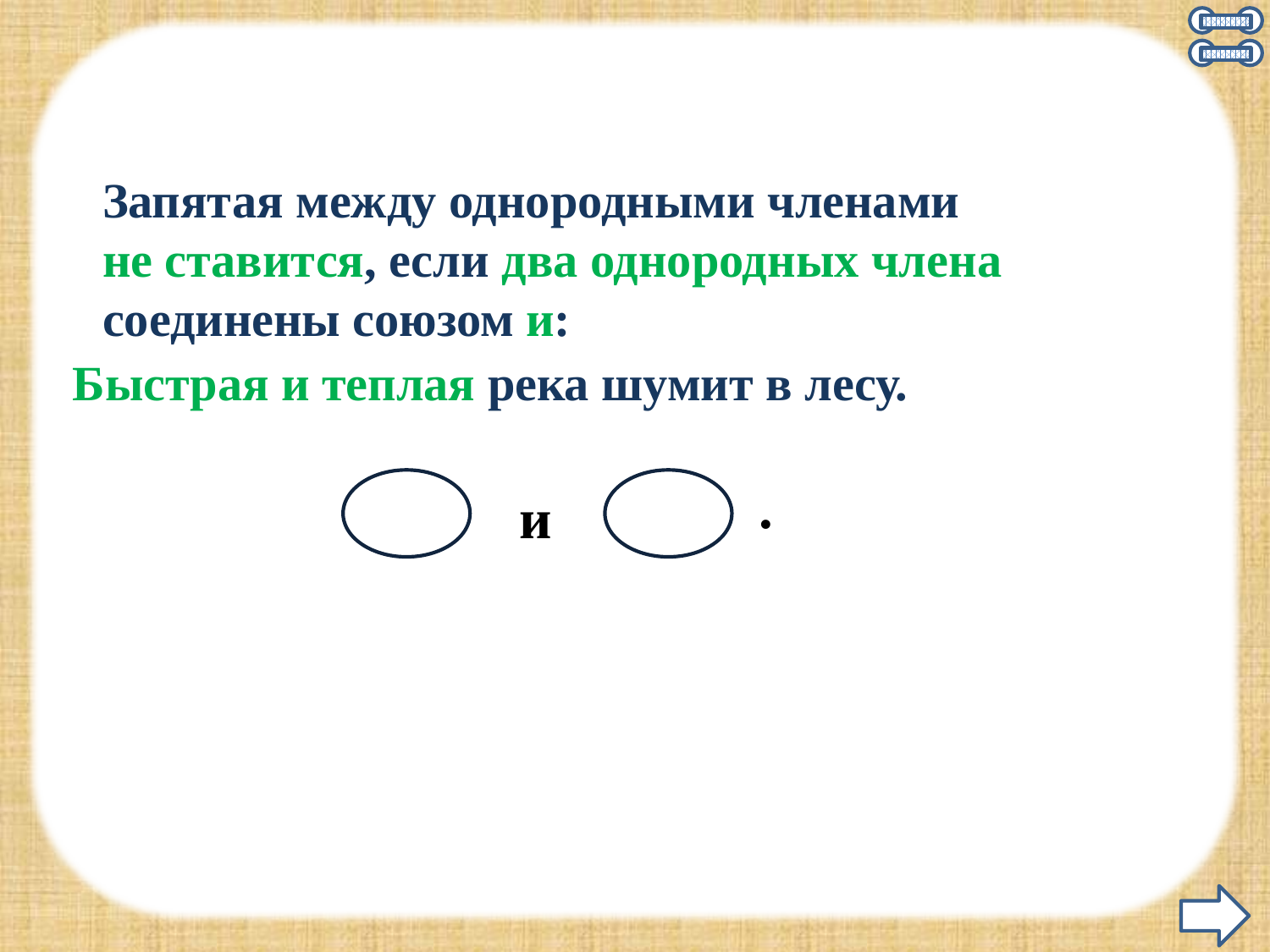

Запятая между однородными членами
не ставится, если два однородных члена
соединены союзом и:

Быстрая и теплая река шумит в лесу.

.

и